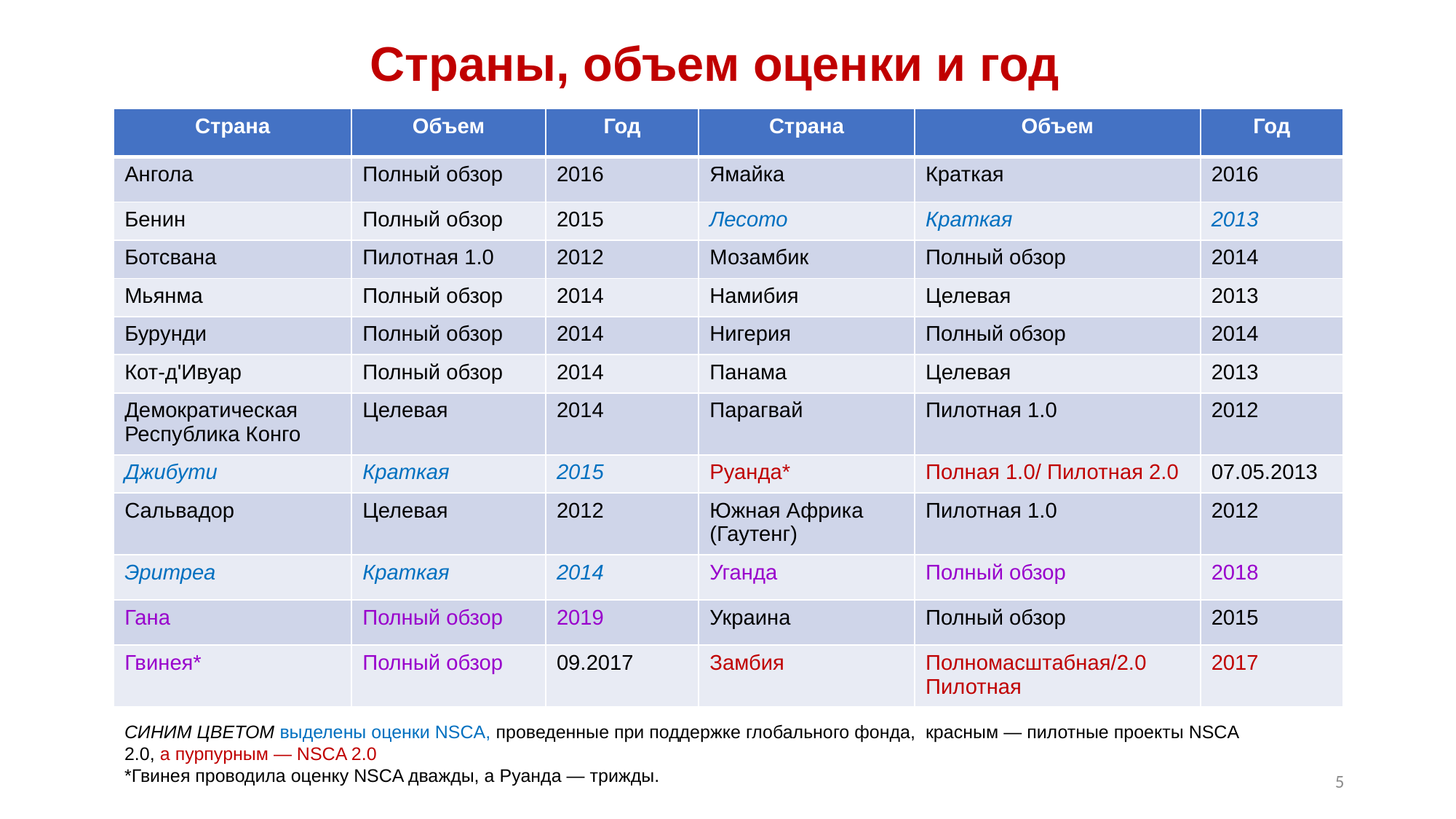

Страны, объем оценки и год
| Страна | Объем | Год | Страна | Объем | Год |
| --- | --- | --- | --- | --- | --- |
| Ангола | Полный обзор | 2016 | Ямайка | Краткая | 2016 |
| Бенин | Полный обзор | 2015 | Лесото | Краткая | 2013 |
| Ботсвана | Пилотная 1.0 | 2012 | Мозамбик | Полный обзор | 2014 |
| Мьянма | Полный обзор | 2014 | Намибия | Целевая | 2013 |
| Бурунди | Полный обзор | 2014 | Нигерия | Полный обзор | 2014 |
| Кот-д'Ивуар | Полный обзор | 2014 | Панама | Целевая | 2013 |
| Демократическая Республика Конго | Целевая | 2014 | Парагвай | Пилотная 1.0 | 2012 |
| Джибути | Краткая | 2015 | Руанда\* | Полная 1.0/ Пилотная 2.0 | 07.05.2013 |
| Сальвадор | Целевая | 2012 | Южная Африка (Гаутенг) | Пилотная 1.0 | 2012 |
| Эритреа | Краткая | 2014 | Уганда | Полный обзор | 2018 |
| Гана | Полный обзор | 2019 | Украина | Полный обзор | 2015 |
| Гвинея\* | Полный обзор | 09.2017 | Замбия | Полномасштабная/2.0 Пилотная | 2017 |

СИНИМ ЦВЕТОМ выделены оценки NSCA, проведенные при поддержке глобального фонда,  красным — пилотные проекты NSCA 2.0, а пурпурным — NSCA 2.0
*Гвинея проводила оценку NSCA дважды, а Руанда — трижды.
5